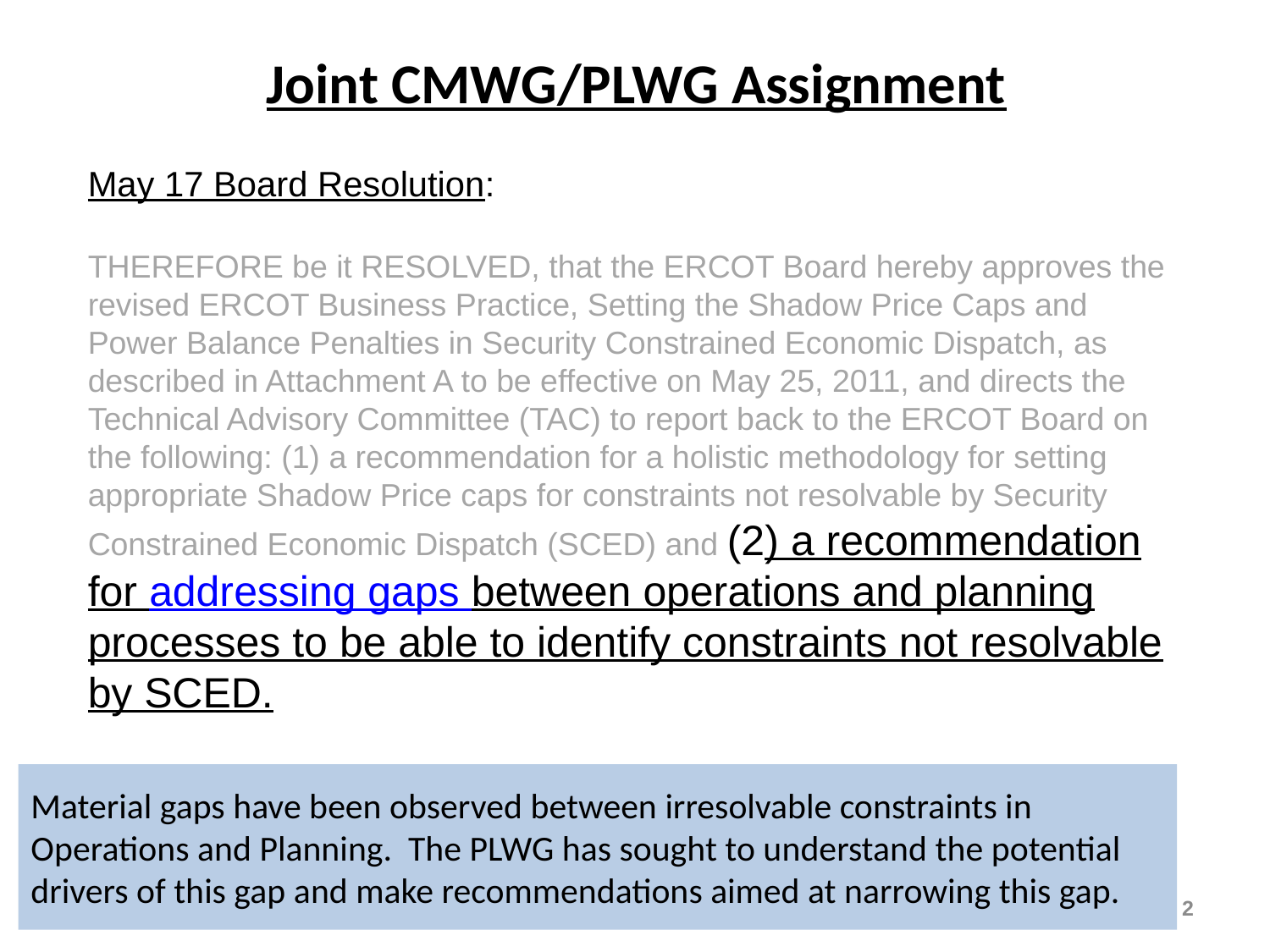

Joint CMWG/PLWG Assignment

May 17 Board Resolution:

THEREFORE be it RESOLVED, that the ERCOT Board hereby approves the revised ERCOT Business Practice, Setting the Shadow Price Caps and Power Balance Penalties in Security Constrained Economic Dispatch, as described in Attachment A to be effective on May 25, 2011, and directs the Technical Advisory Committee (TAC) to report back to the ERCOT Board on the following: (1) a recommendation for a holistic methodology for setting appropriate Shadow Price caps for constraints not resolvable by Security Constrained Economic Dispatch (SCED) and (2) a recommendation for addressing gaps between operations and planning processes to be able to identify constraints not resolvable by SCED.

Material gaps have been observed between irresolvable constraints in Operations and Planning.  The PLWG has sought to understand the potential drivers of this gap and make recommendations aimed at narrowing this gap.
2